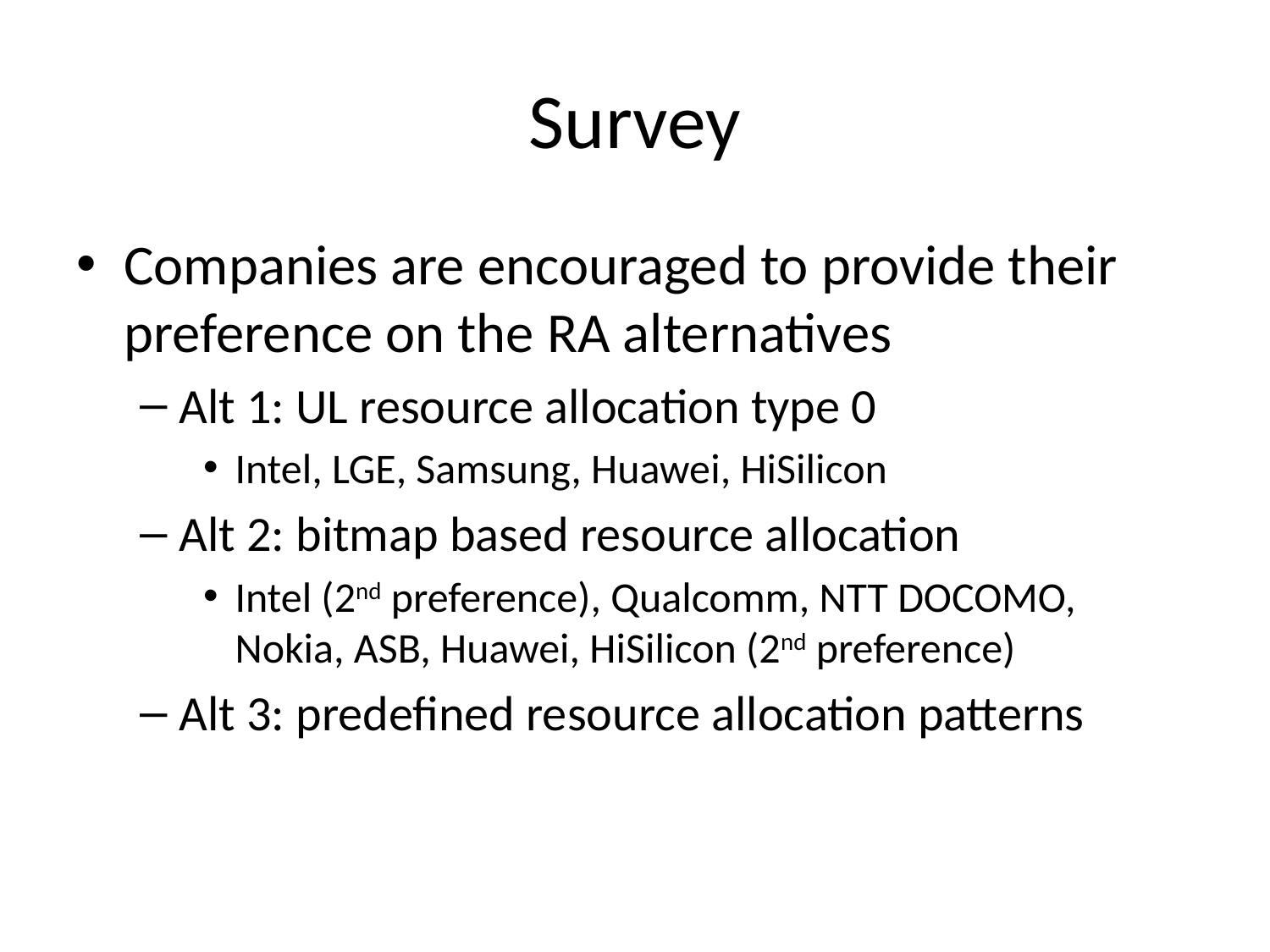

# Survey
Companies are encouraged to provide their preference on the RA alternatives
Alt 1: UL resource allocation type 0
Intel, LGE, Samsung, Huawei, HiSilicon
Alt 2: bitmap based resource allocation
Intel (2nd preference), Qualcomm, NTT DOCOMO, Nokia, ASB, Huawei, HiSilicon (2nd preference)
Alt 3: predefined resource allocation patterns